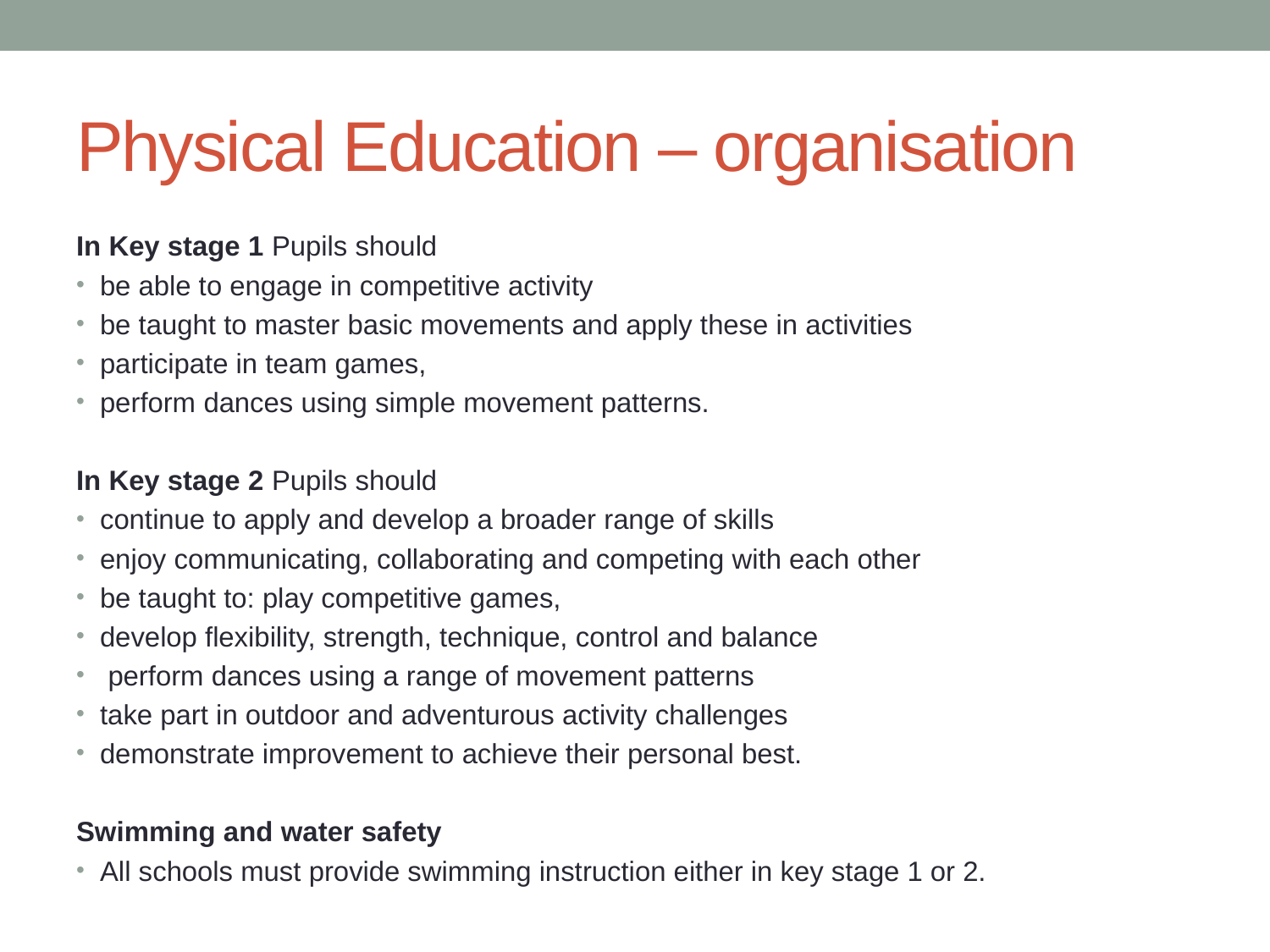

# Physical Education – organisation
In Key stage 1 Pupils should
be able to engage in competitive activity
be taught to master basic movements and apply these in activities
participate in team games,
perform dances using simple movement patterns.

In Key stage 2 Pupils should
continue to apply and develop a broader range of skills
enjoy communicating, collaborating and competing with each other
be taught to: play competitive games,
develop flexibility, strength, technique, control and balance
 perform dances using a range of movement patterns
take part in outdoor and adventurous activity challenges
demonstrate improvement to achieve their personal best.

Swimming and water safety
All schools must provide swimming instruction either in key stage 1 or 2.